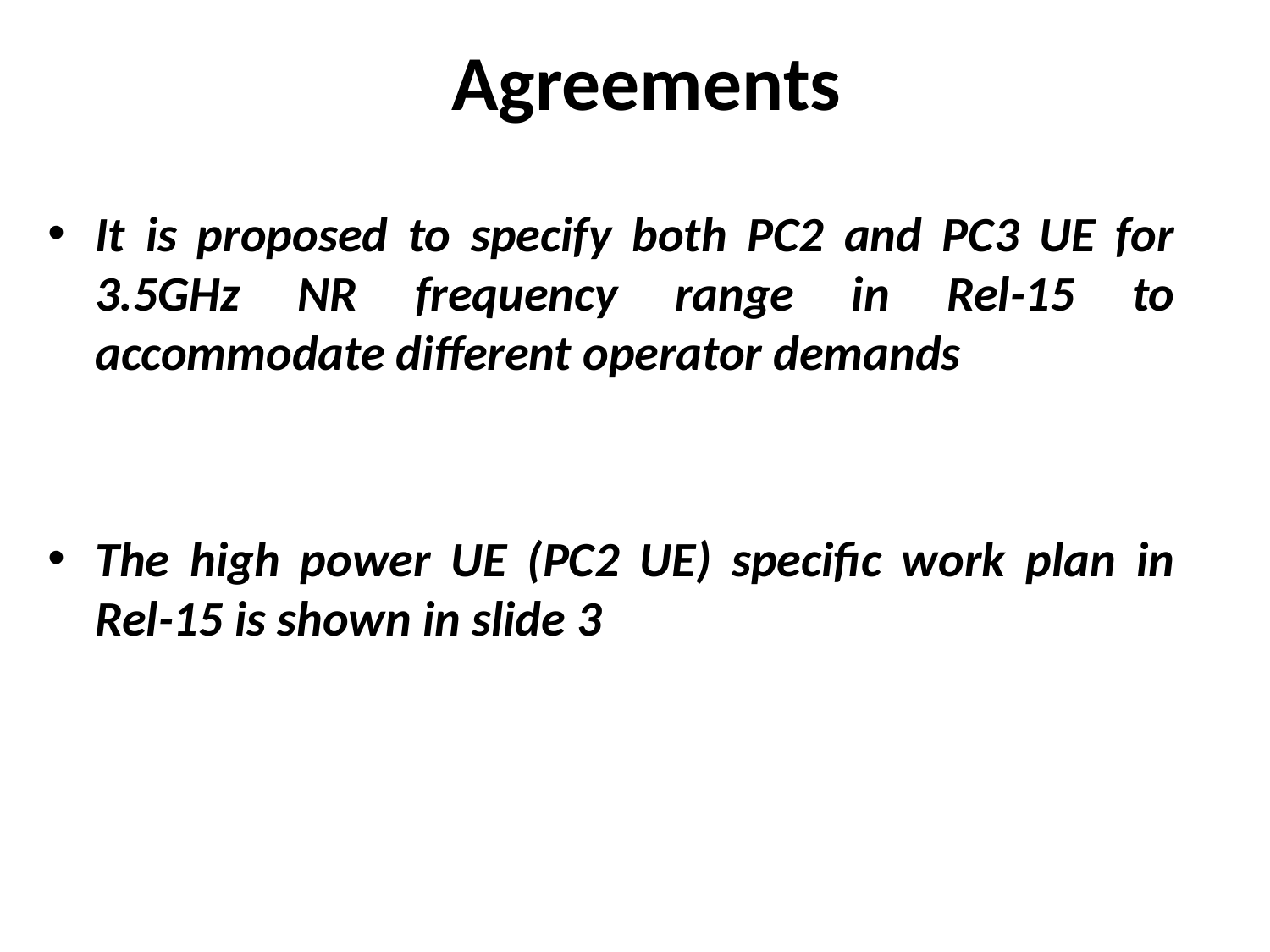

# Agreements
It is proposed to specify both PC2 and PC3 UE for 3.5GHz NR frequency range in Rel-15 to accommodate different operator demands

The high power UE (PC2 UE) specific work plan in Rel-15 is shown in slide 3